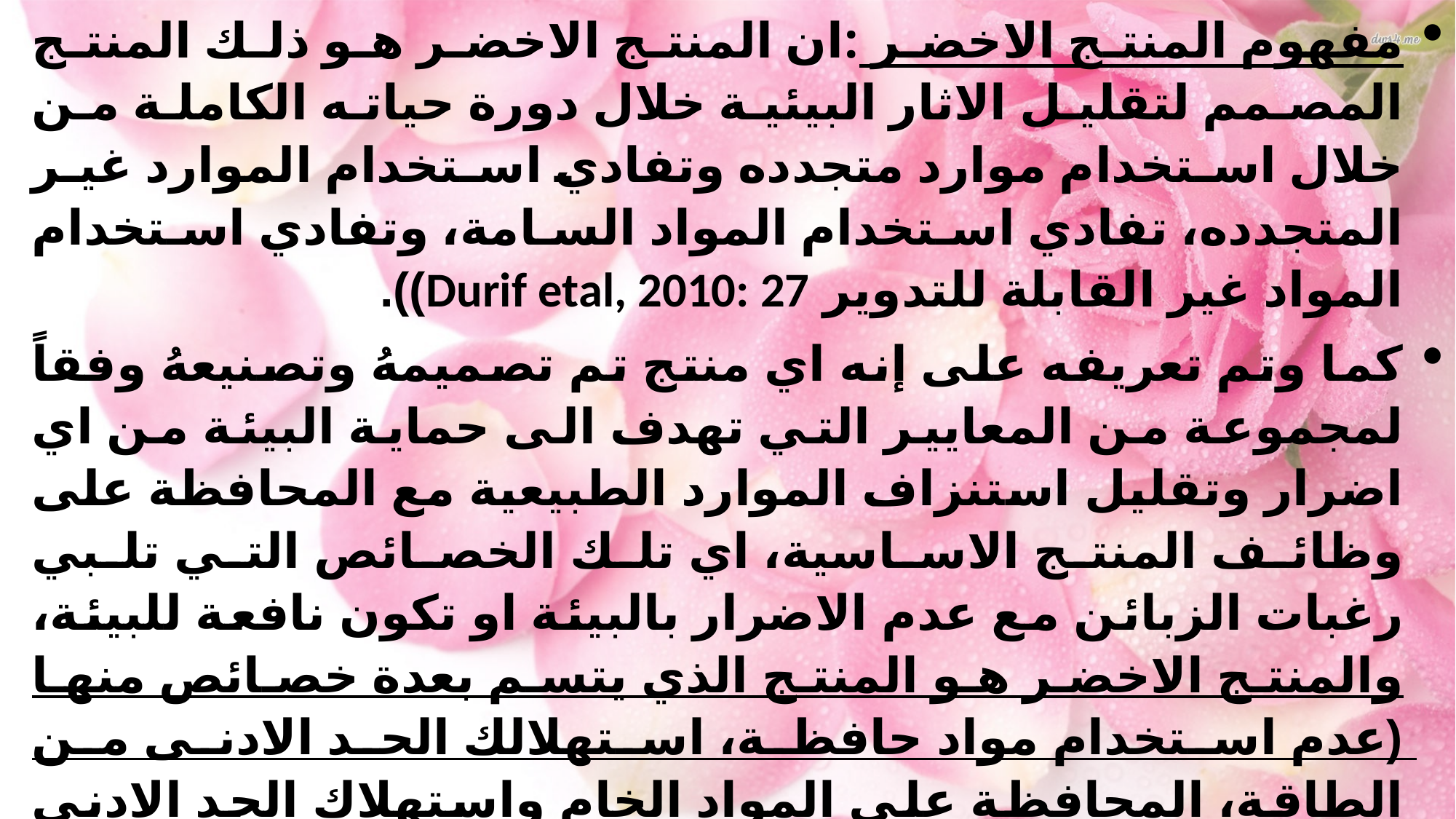

مفهوم المنتج الاخضر :ان المنتج الاخضر هو ذلك المنتج المصمم لتقليل الاثار البيئية خلال دورة حياته الكاملة من خلال استخدام موارد متجدده وتفادي استخدام الموارد غير المتجدده، تفادي استخدام المواد السامة، وتفادي استخدام المواد غير القابلة للتدوير Durif etal, 2010: 27)).
كما وتم تعريفه على إنه اي منتج تم تصميمهُ وتصنيعهُ وفقاً لمجموعة من المعايير التي تهدف الى حماية البيئة من اي اضرار وتقليل استنزاف الموارد الطبيعية مع المحافظة على وظائف المنتج الاساسية، اي تلك الخصائص التي تلبي رغبات الزبائن مع عدم الاضرار بالبيئة او تكون نافعة للبيئة، والمنتج الاخضر هو المنتج الذي يتسم بعدة خصائص منها (عدم استخدام مواد حافظة، استهلالك الحد الادنى من الطاقة، المحافظة على المواد الخام واستهلاك الحد الادنى منها، وعدم استخدام مواد سامه في المنتج).